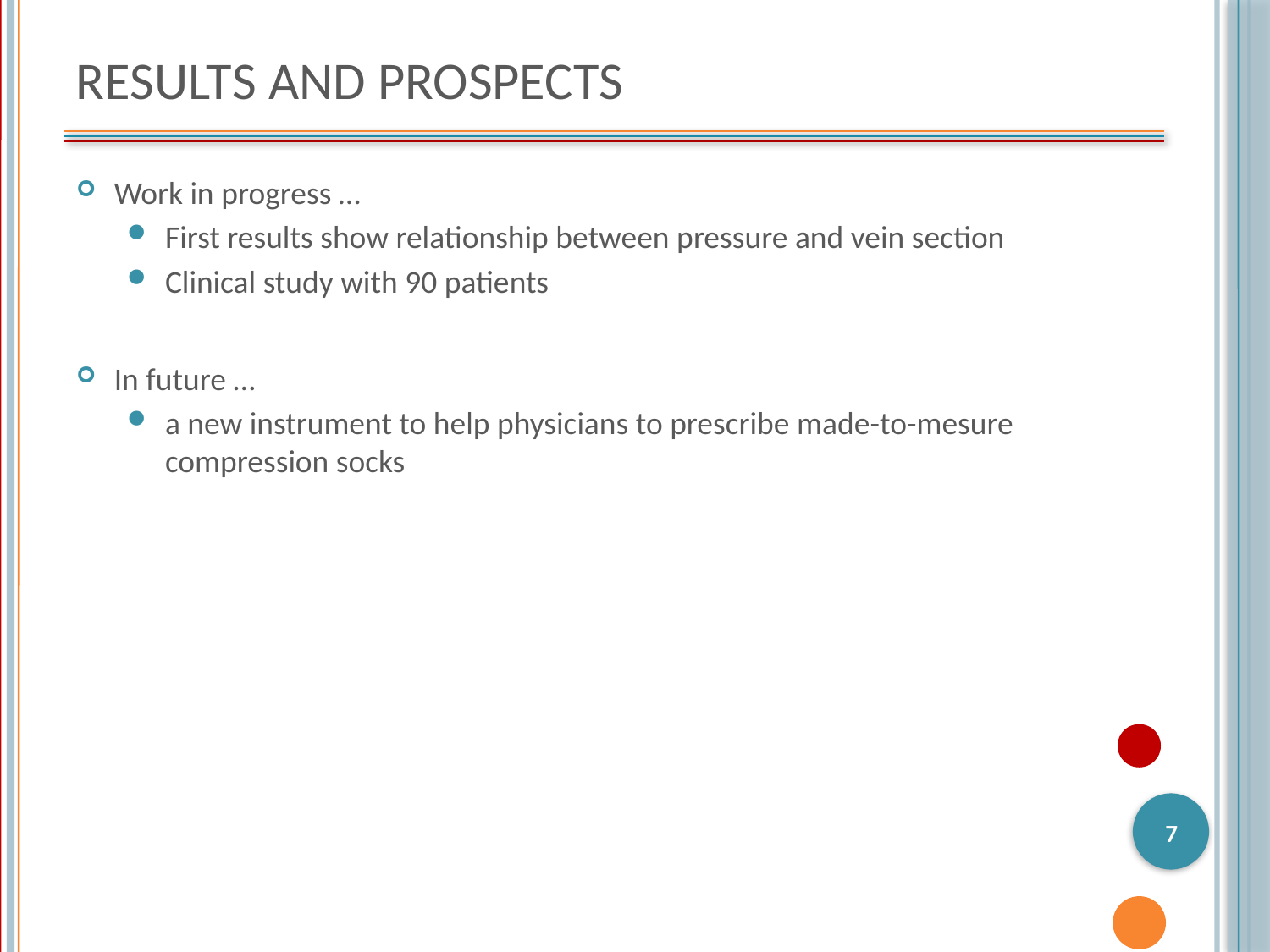

# Results and Prospects
Work in progress …
First results show relationship between pressure and vein section
Clinical study with 90 patients

In future …
a new instrument to help physicians to prescribe made-to-mesure compression socks
7